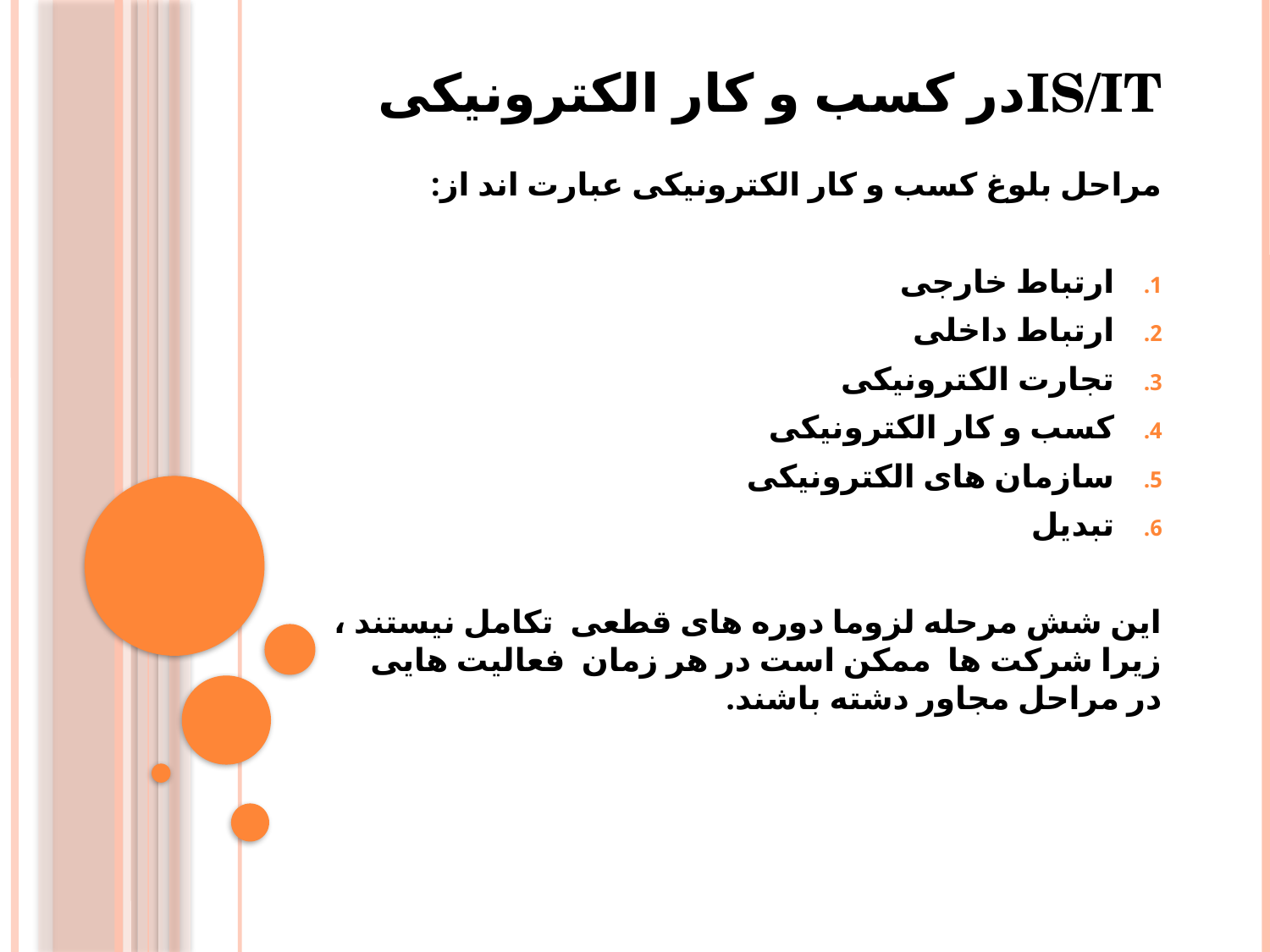

# IS/ITدر کسب و کار الکترونیکی

مراحل بلوغ کسب و کار الکترونیکی عبارت اند از:

ارتباط خارجی
ارتباط داخلی
تجارت الکترونیکی
کسب و کار الکترونیکی
سازمان های الکترونیکی
تبدیل

این شش مرحله لزوما دوره های قطعی  تکامل نیستند ، زیرا شرکت ها  ممکن است در هر زمان  فعالیت هایی  در مراحل مجاور دشته باشند.